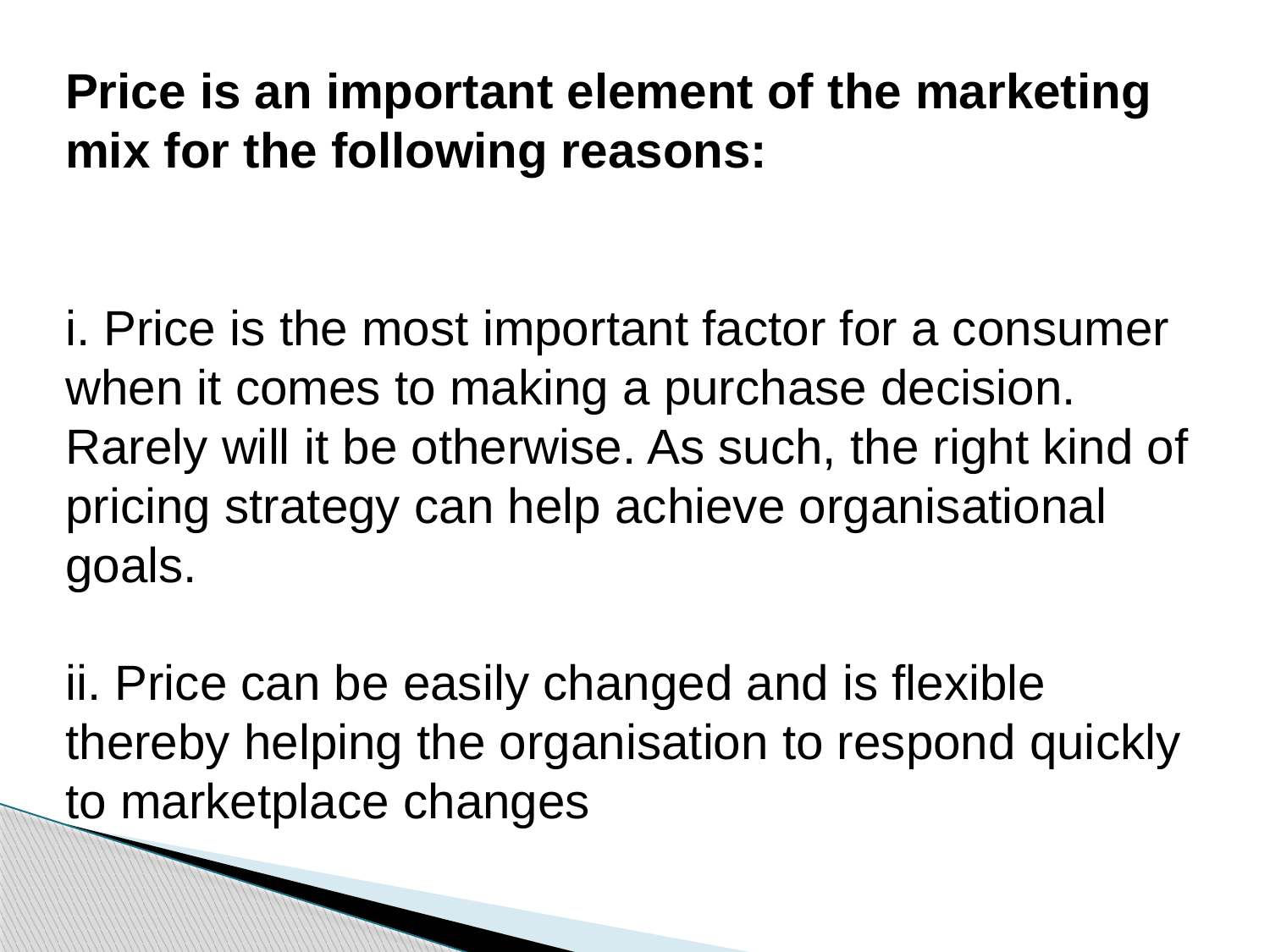

Price is an important element of the marketing mix for the following reasons:

i. Price is the most important factor for a consumer when it comes to making a purchase decision. Rarely will it be otherwise. As such, the right kind of pricing strategy can help achieve organisational goals.

ii. Price can be easily changed and is flexible thereby helping the organisation to respond quickly to marketplace changes